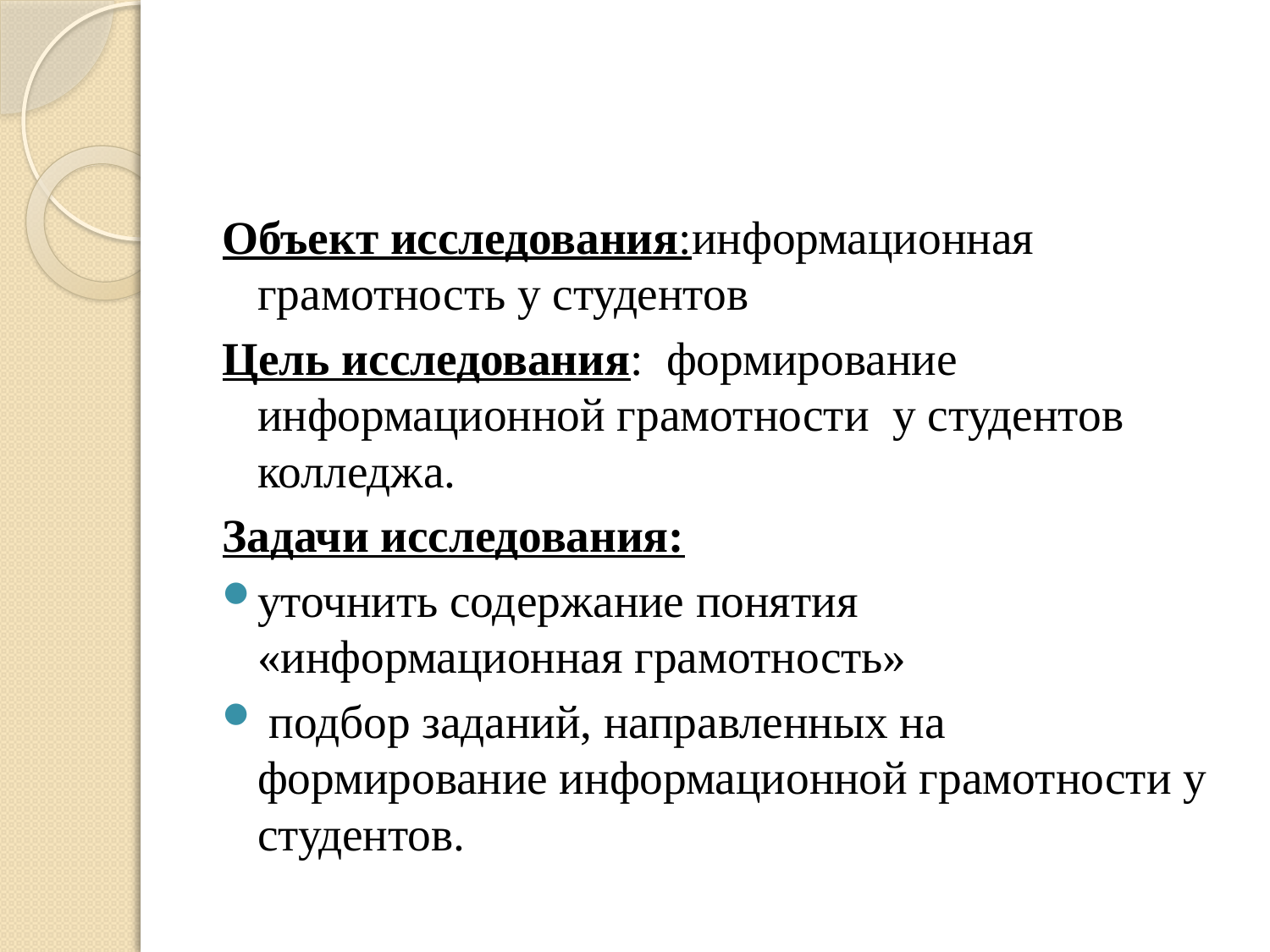

#
Объект исследования:информационная грамотность у студентов
Цель исследования:  формирование информационной грамотности  у студентов колледжа.
Задачи исследования:
уточнить содержание понятия «информационная грамотность»
 подбор заданий, направленных на формирование информационной грамотности у студентов.